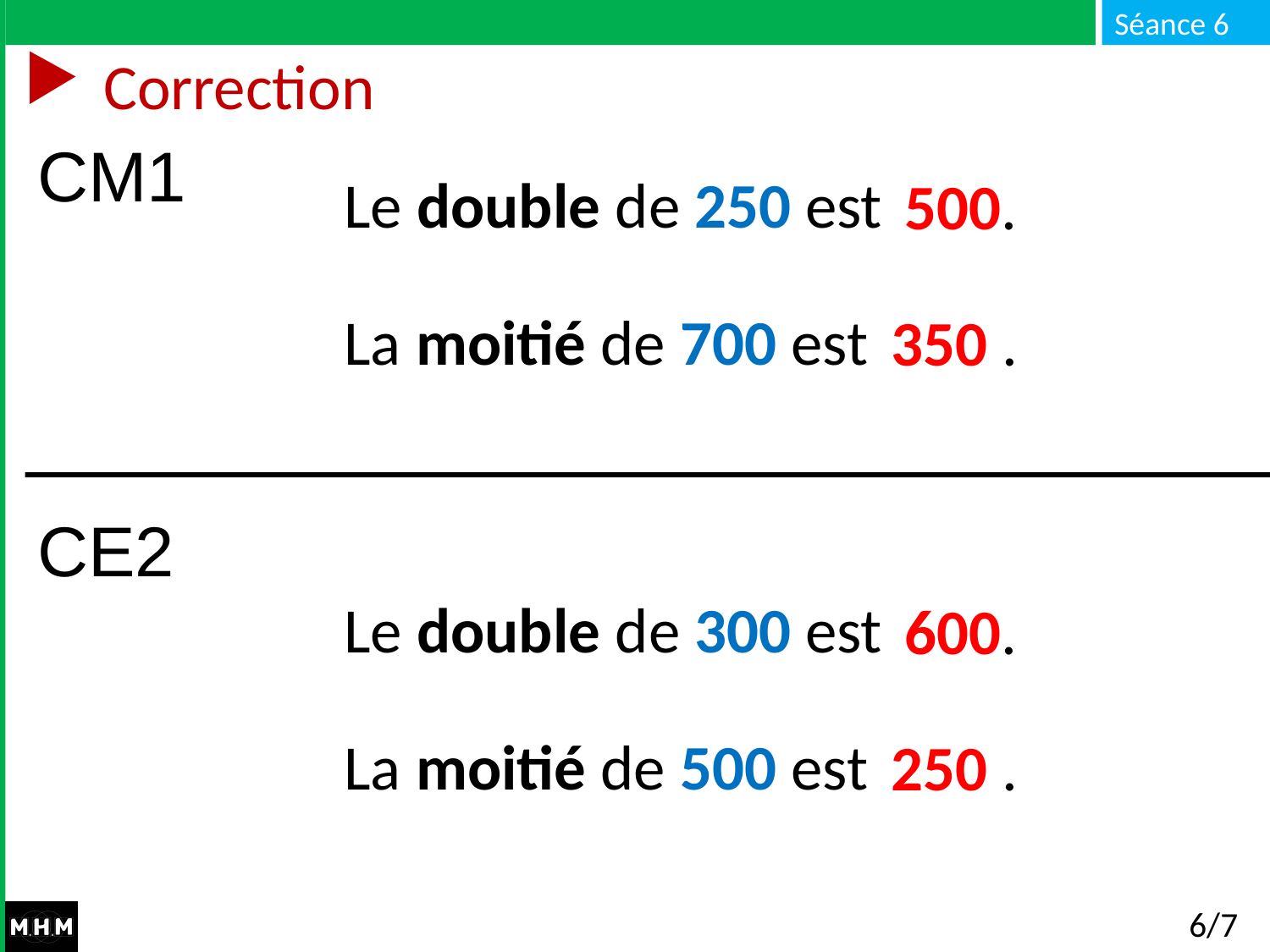

# Correction
CM1
Le double de 250 est …

La moitié de 700 est …
500.
350 .

CE2
Le double de 300 est …

La moitié de 500 est …
600.
250 .
6/7